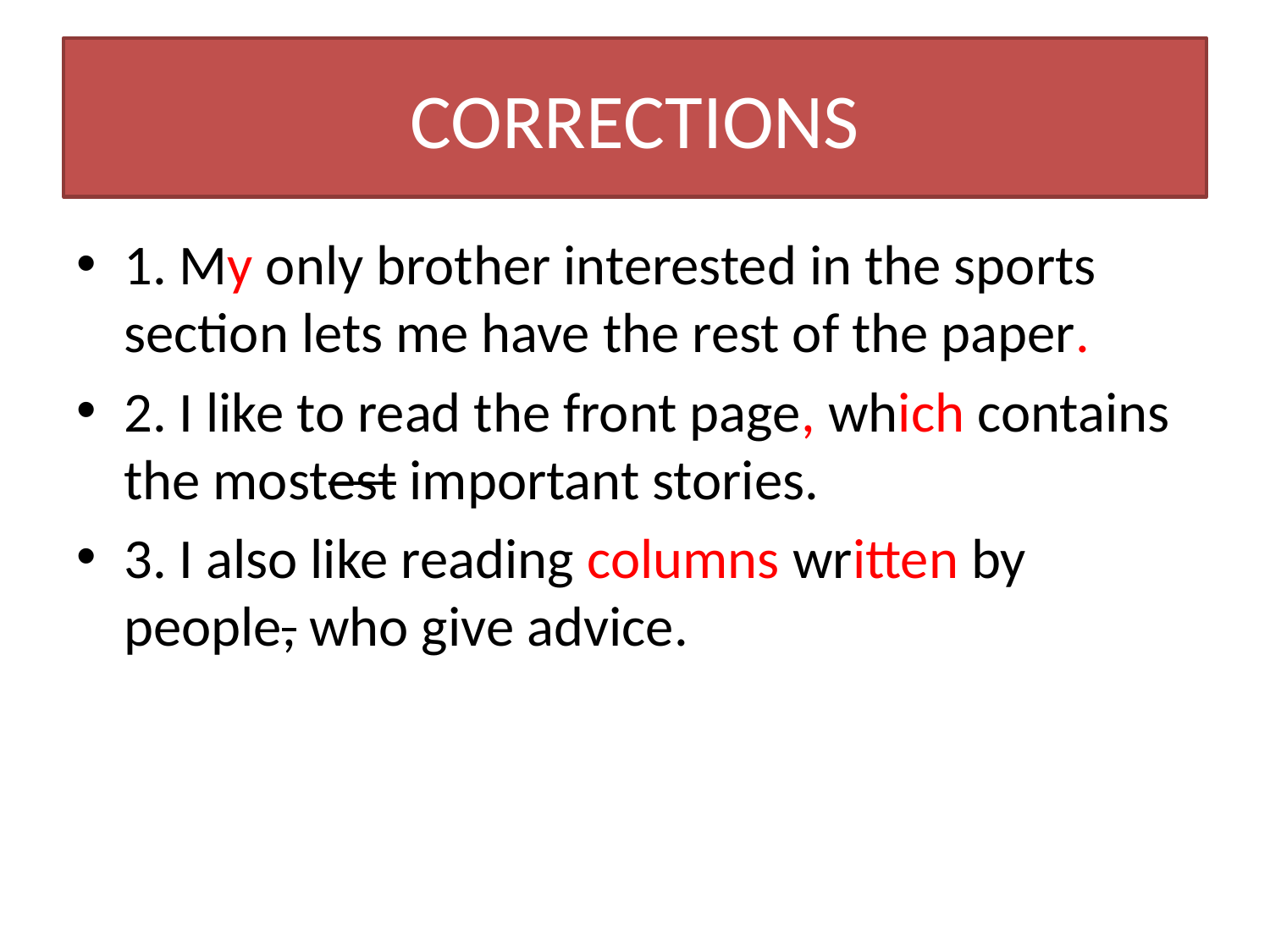

# CORRECTIONS
1. My only brother interested in the sports section lets me have the rest of the paper.
2. I like to read the front page, which contains the mostest important stories.
3. I also like reading columns written by people, who give advice.